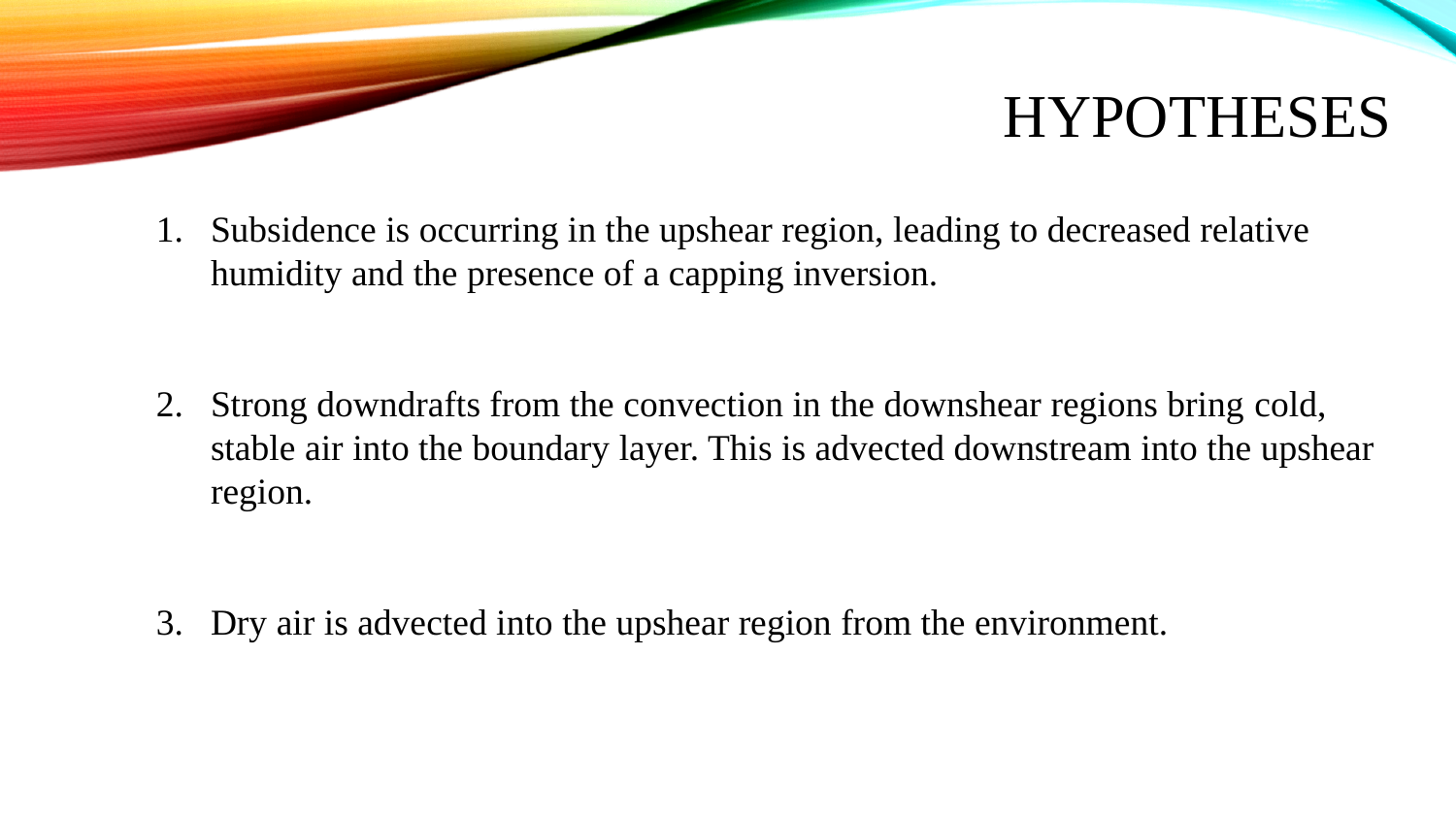

# Hypotheses
Subsidence is occurring in the upshear region, leading to decreased relative humidity and the presence of a capping inversion.

Strong downdrafts from the convection in the downshear regions bring cold, stable air into the boundary layer. This is advected downstream into the upshear region.

Dry air is advected into the upshear region from the environment.